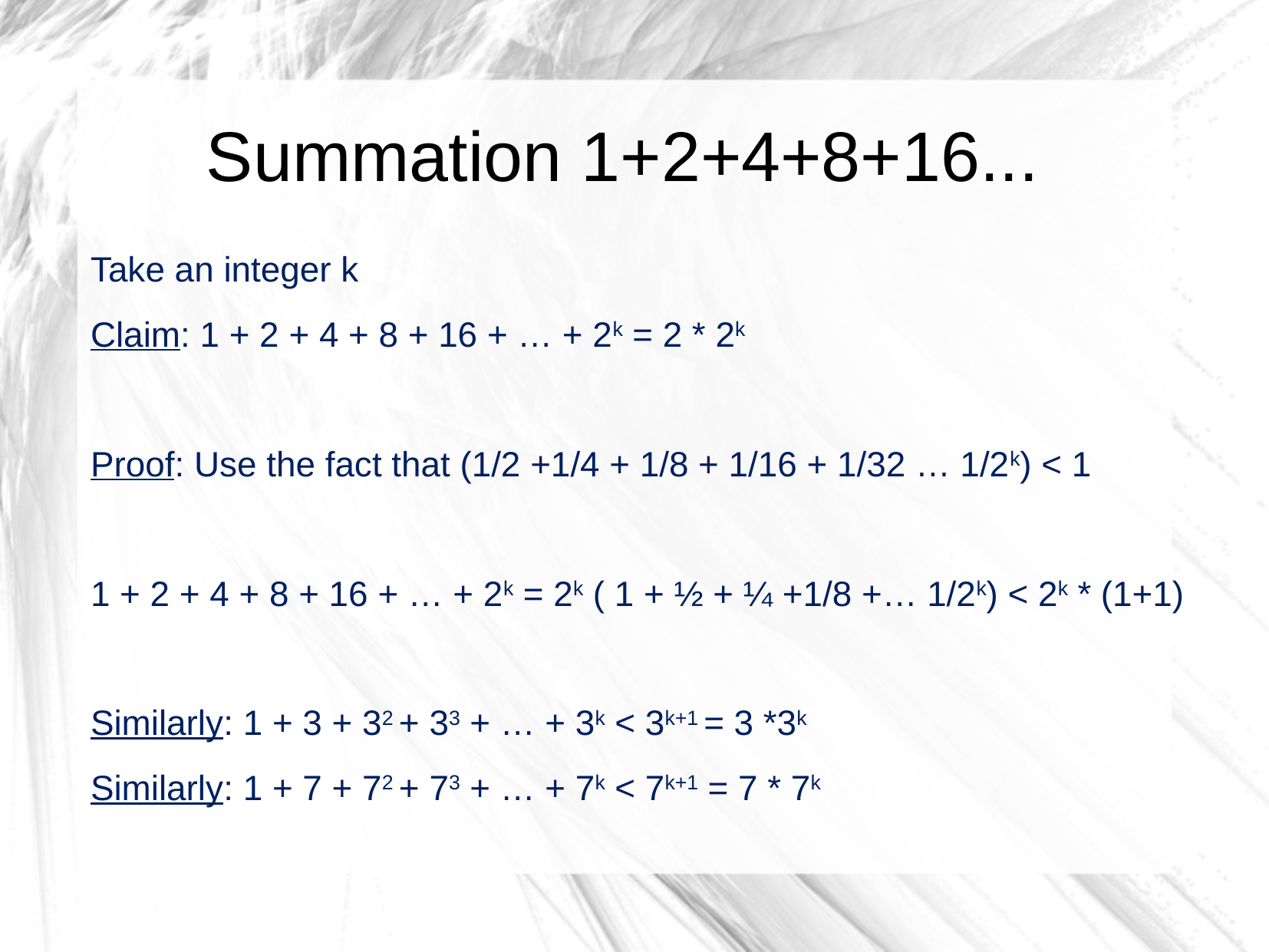

# Summation 1+2+4+8+16...
Take an integer k
Claim: 1 + 2 + 4 + 8 + 16 + … + 2k = 2 * 2k

Proof: Use the fact that (1/2 +1/4 + 1/8 + 1/16 + 1/32 … 1/2k) < 1

1 + 2 + 4 + 8 + 16 + … + 2k = 2k ( 1 + ½ + ¼ +1/8 +… 1/2k) < 2k * (1+1)

Similarly: 1 + 3 + 32 + 33 + … + 3k < 3k+1 = 3 *3k
Similarly: 1 + 7 + 72 + 73 + … + 7k < 7k+1 = 7 * 7k